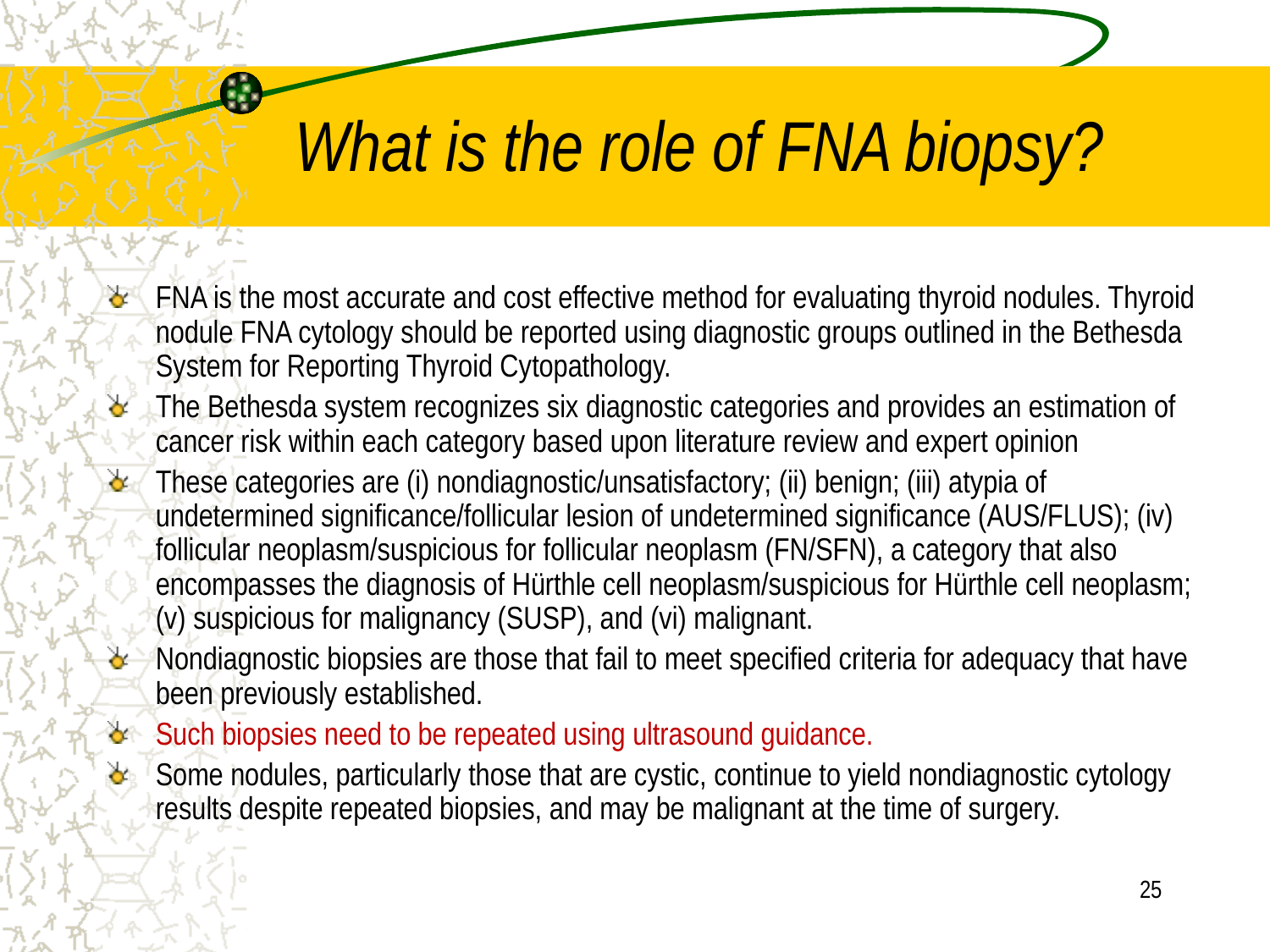

# What is the role of FNA biopsy?
FNA is the most accurate and cost effective method for evaluating thyroid nodules. Thyroid nodule FNA cytology should be reported using diagnostic groups outlined in the Bethesda System for Reporting Thyroid Cytopathology.
The Bethesda system recognizes six diagnostic categories and provides an estimation of cancer risk within each category based upon literature review and expert opinion
These categories are (i) nondiagnostic/unsatisfactory; (ii) benign; (iii) atypia of undetermined significance/follicular lesion of undetermined significance (AUS/FLUS); (iv) follicular neoplasm/suspicious for follicular neoplasm (FN/SFN), a category that also encompasses the diagnosis of Hürthle cell neoplasm/suspicious for Hürthle cell neoplasm; (v) suspicious for malignancy (SUSP), and (vi) malignant.
Nondiagnostic biopsies are those that fail to meet specified criteria for adequacy that have been previously established.
Such biopsies need to be repeated using ultrasound guidance.
Some nodules, particularly those that are cystic, continue to yield nondiagnostic cytology results despite repeated biopsies, and may be malignant at the time of surgery.
25